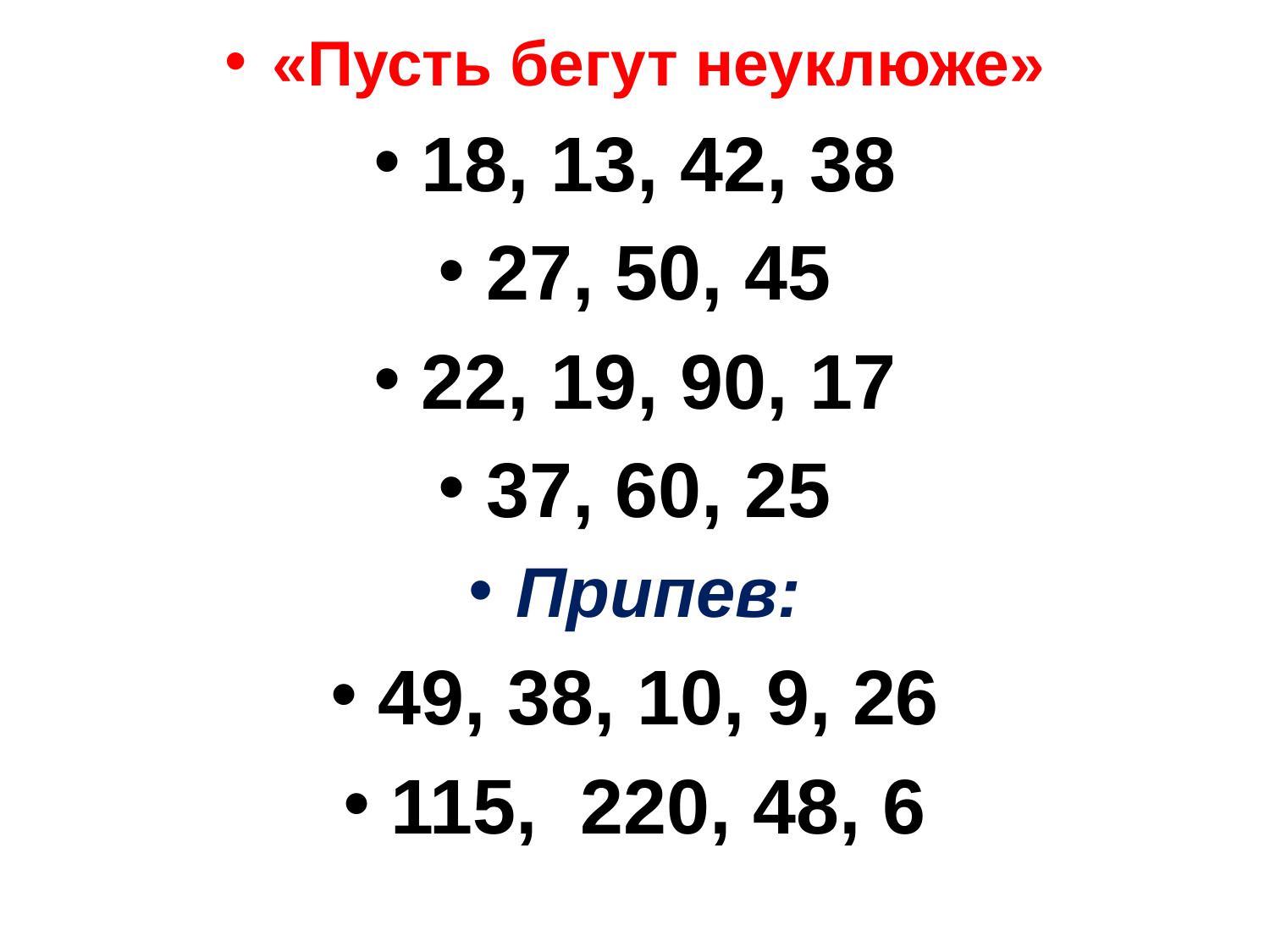

«Пусть бегут неуклюже»
18, 13, 42, 38
27, 50, 45
22, 19, 90, 17
37, 60, 25
Припев:
49, 38, 10, 9, 26
115,  220, 48, 6